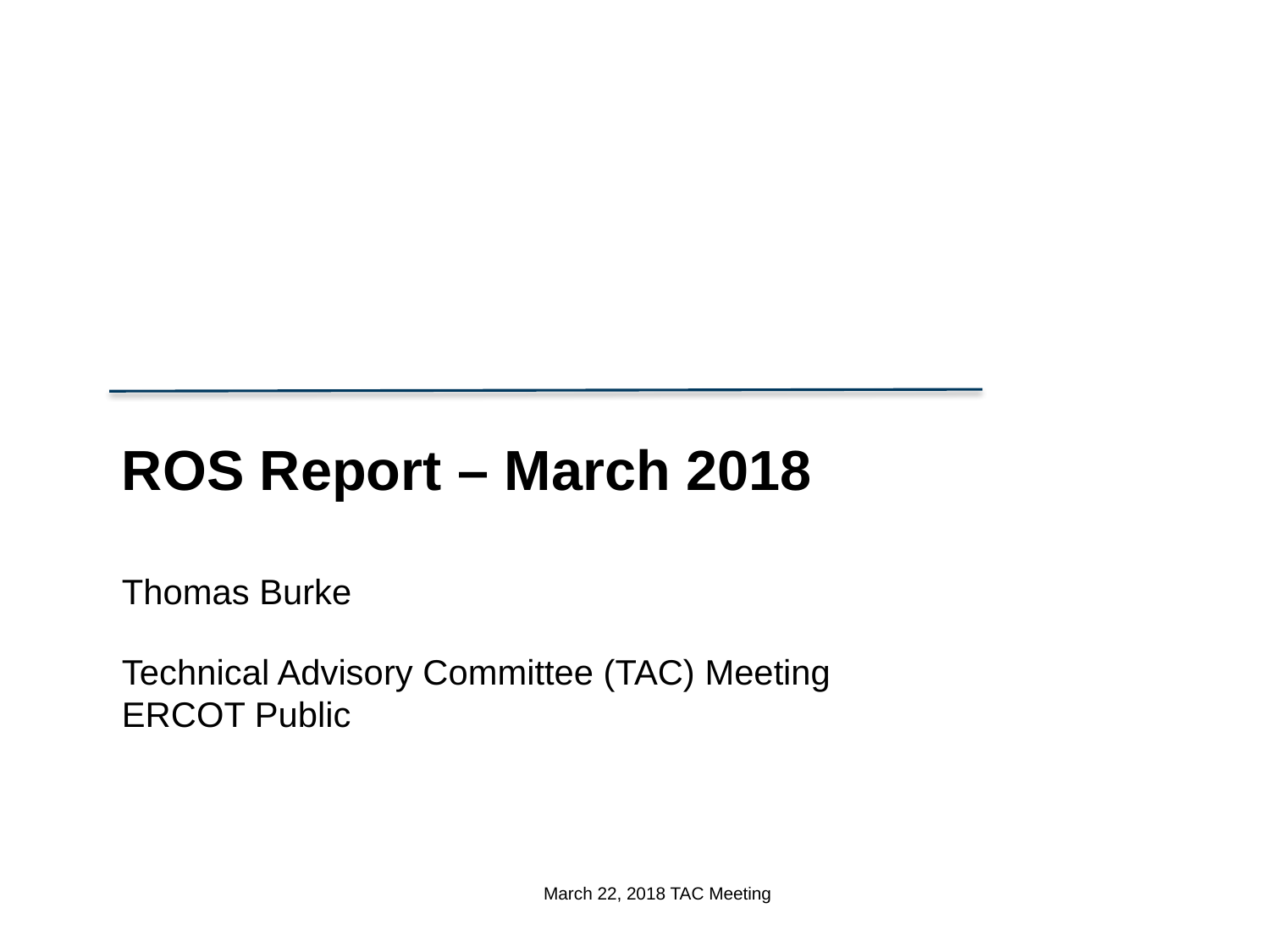

ROS Report – March 2018

Thomas Burke

Technical Advisory Committee (TAC) Meeting
ERCOT Public

March 22, 2018 TAC Meeting